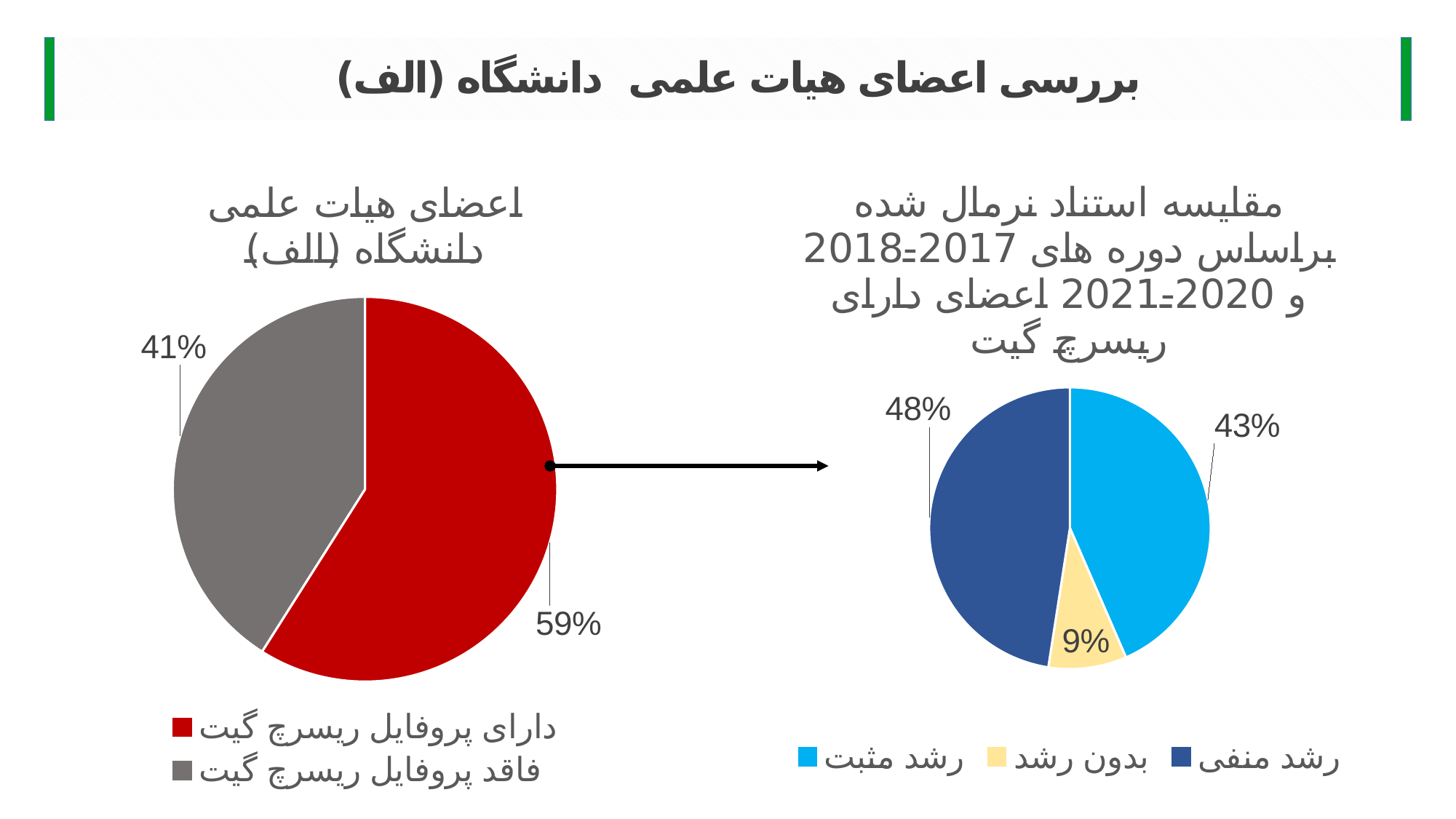

بررسی اعضای هیات علمی  دانشگاه (الف)

### Chart: اعضای هیات علمی دانشگاه (الف)

| Category |  |
|---|---|
| دارای پروفایل ریسرچ گیت | 0.59 |
| فاقد پروفایل ریسرچ گیت | 0.41000000000000003 |

### Chart: مقایسه استناد نرمال شده براساس دوره های 2017-2018 و 2020-2021 اعضای دارای ریسرچ گیت

| Category |  |
|---|---|
| رشد مثبت | 0.43482905982905984 |
| بدون رشد | 0.08974358974358974 |
| رشد منفی | 0.4754273504273504 |